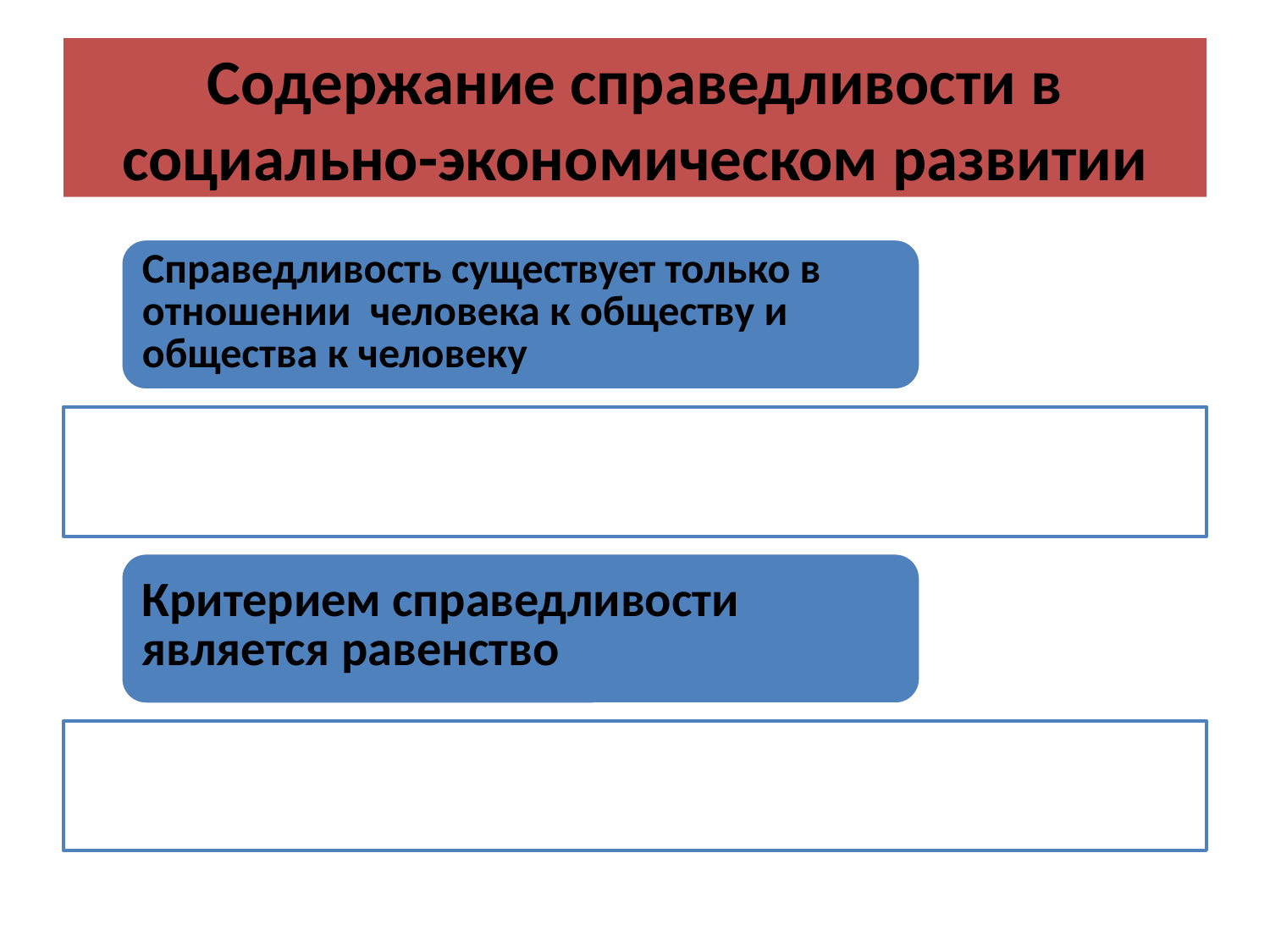

# Содержание справедливости в социально-экономическом развитии
Справедливость существует только в отношении  человека к обществу и общества к человеку
Критерием справедливости является равенство